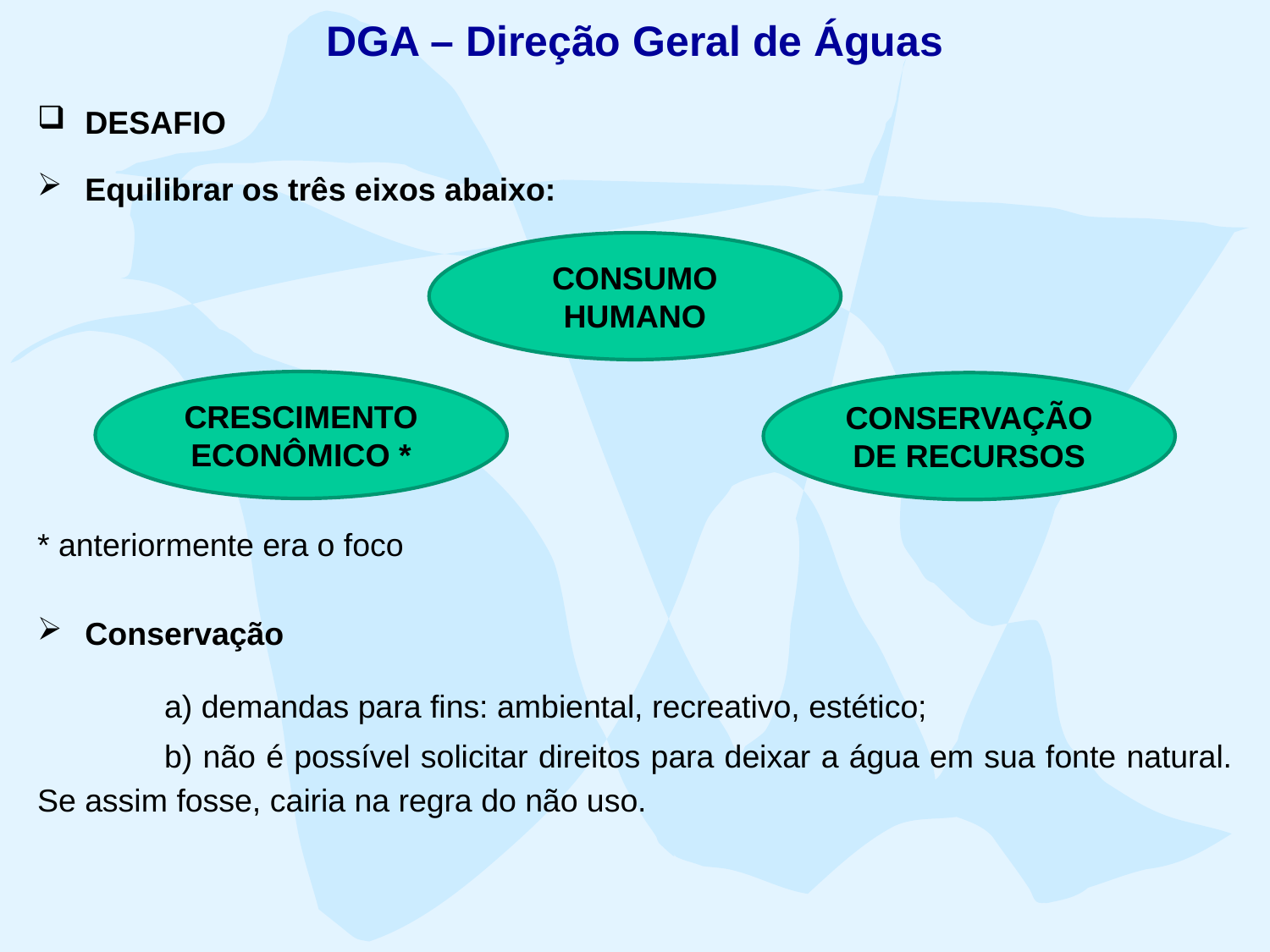

DGA – Direção Geral de Águas
DESAFIO

Equilibrar os três eixos abaixo:

* anteriormente era o foco

Conservação

	a) demandas para fins: ambiental, recreativo, estético;
	b) não é possível solicitar direitos para deixar a água em sua fonte natural. Se assim fosse, cairia na regra do não uso.

CONSUMO HUMANO
CRESCIMENTO ECONÔMICO *
CONSERVAÇÃO DE RECURSOS